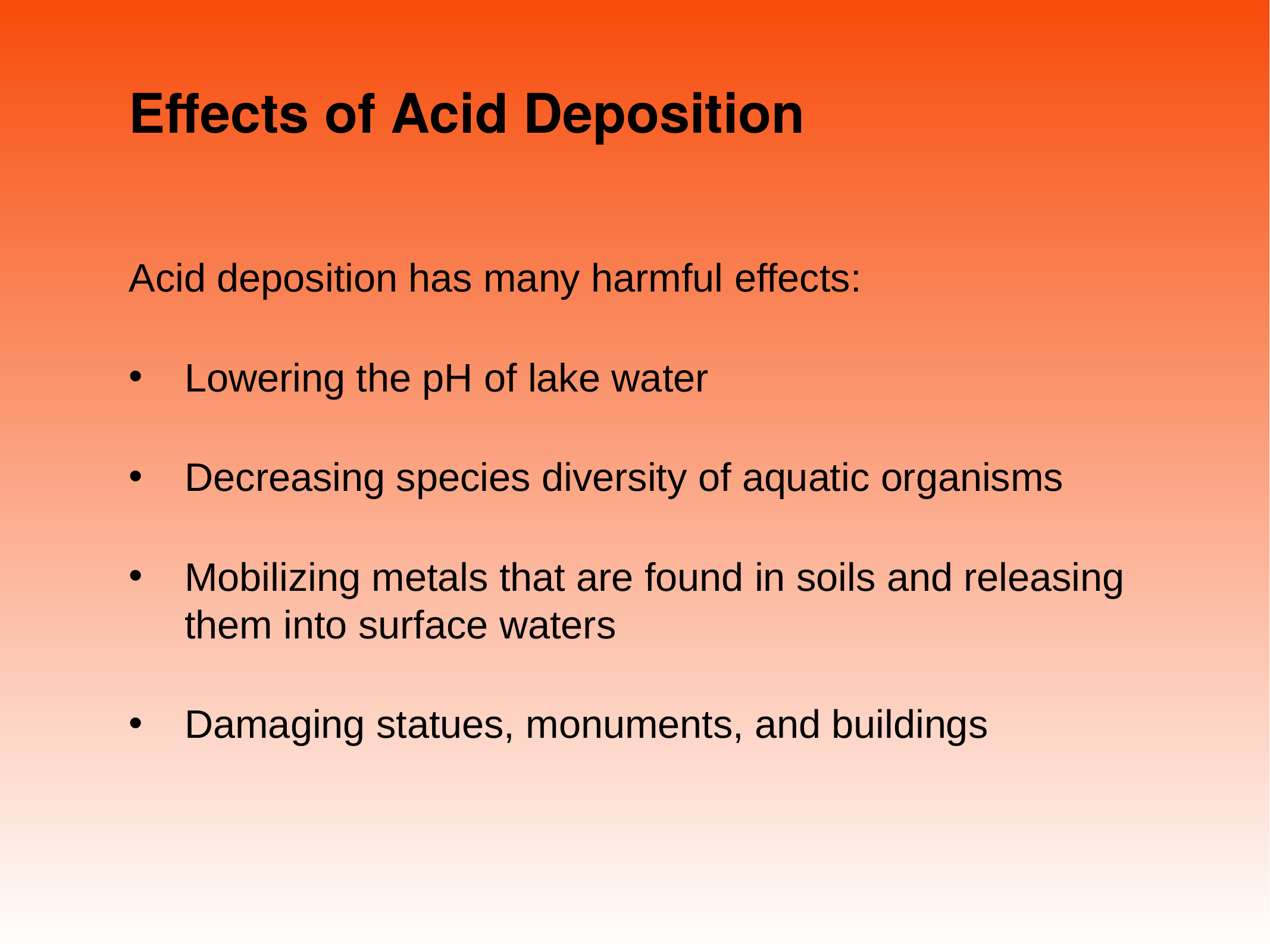

# Effects of Acid Deposition
Acid deposition has many harmful effects:
Lowering the pH of lake water
Decreasing species diversity of aquatic organisms
Mobilizing metals that are found in soils and releasing them into surface waters
Damaging statues, monuments, and buildings